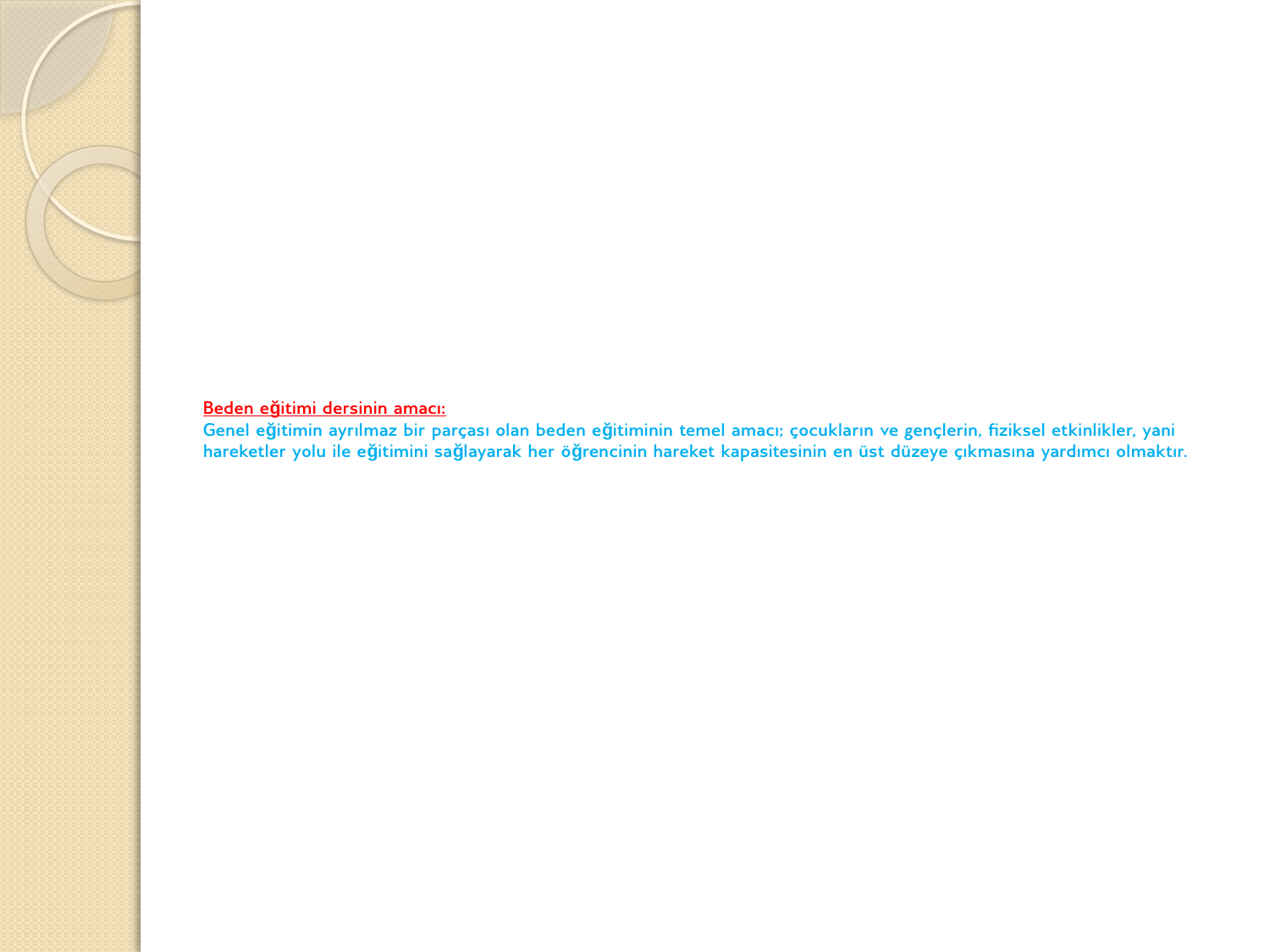

# Beden eğitimi dersinin amacı: Genel eğitimin ayrılmaz bir parçası olan beden eğitiminin temel amacı; çocukların ve gençlerin, fiziksel etkinlikler, yani hareketler yolu ile eğitimini sağlayarak her öğrencinin hareket kapasitesinin en üst düzeye çıkmasına yardımcı olmaktır.